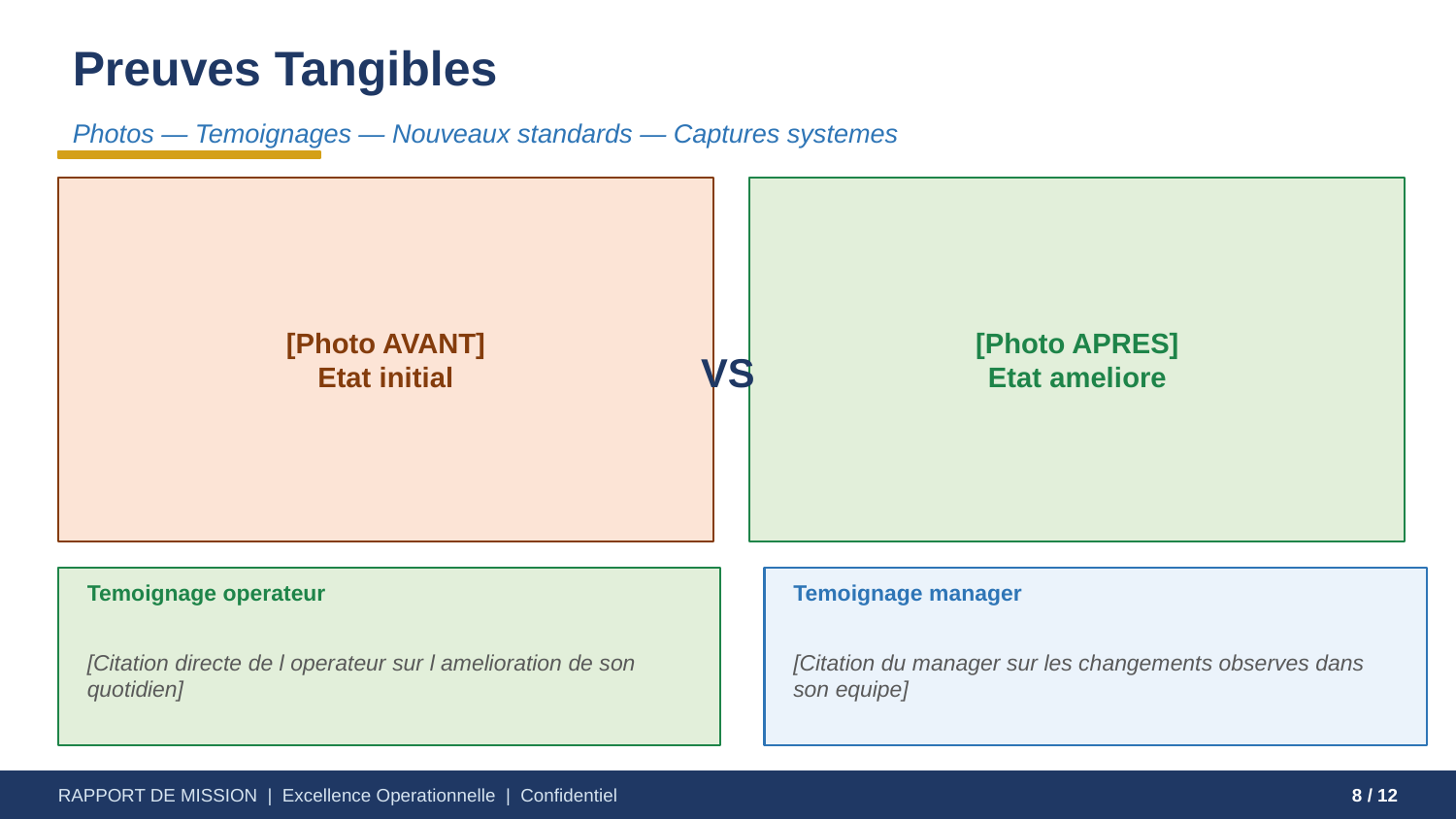

Preuves Tangibles
Photos — Temoignages — Nouveaux standards — Captures systemes

[Photo AVANT]
Etat initial

[Photo APRES]
Etat ameliore
VS

Temoignage operateur
Temoignage manager
[Citation directe de l operateur sur l amelioration de son quotidien]
[Citation du manager sur les changements observes dans son equipe]

RAPPORT DE MISSION  |  Excellence Operationnelle  |  Confidentiel
8 / 12